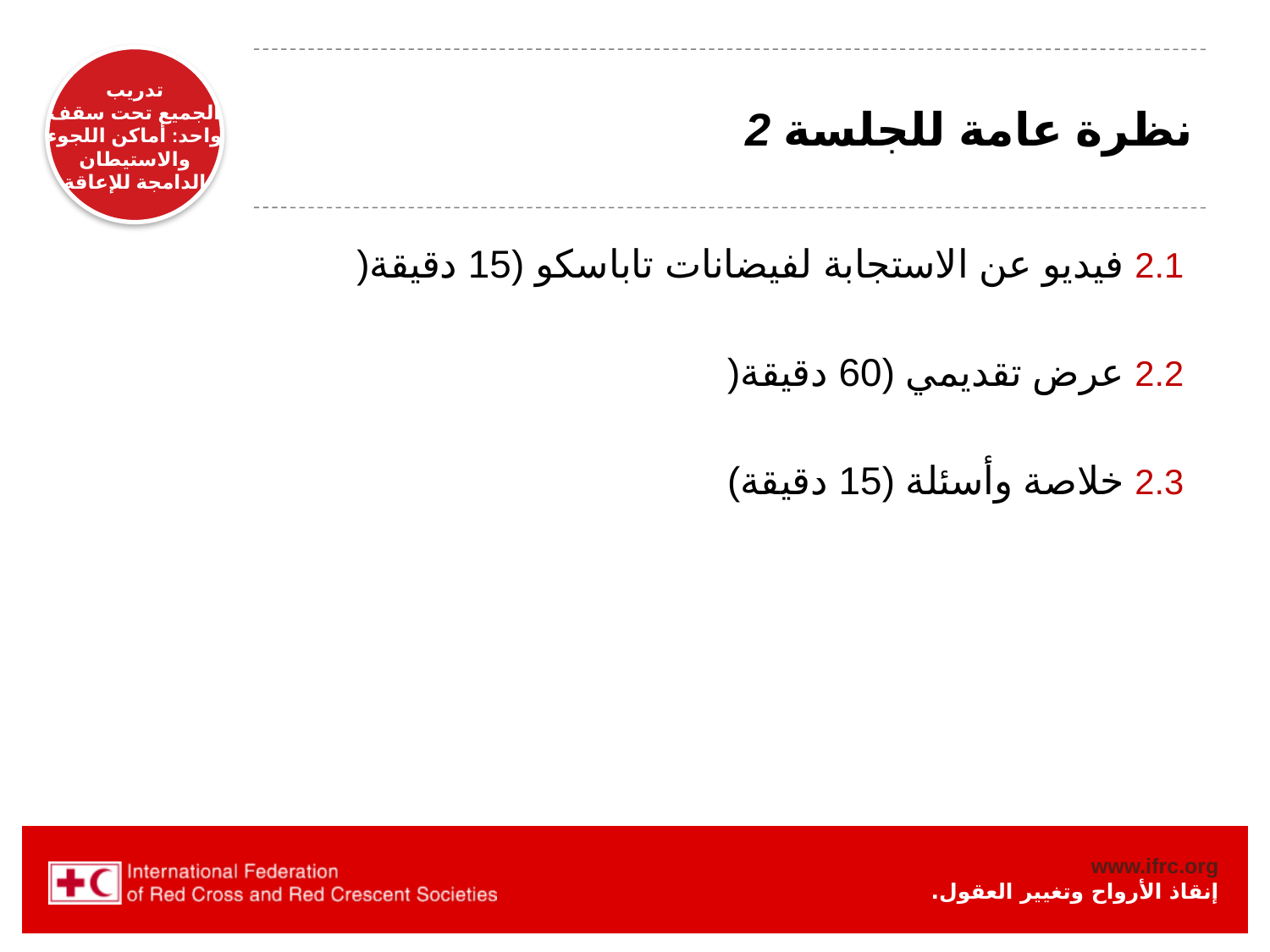

# نظرة عامة للجلسة 2
 2.1 فيديو عن الاستجابة لفيضانات تاباسكو (15 دقيقة(

 2.2 عرض تقديمي (60 دقيقة(

 2.3 خلاصة وأسئلة (15 دقيقة)